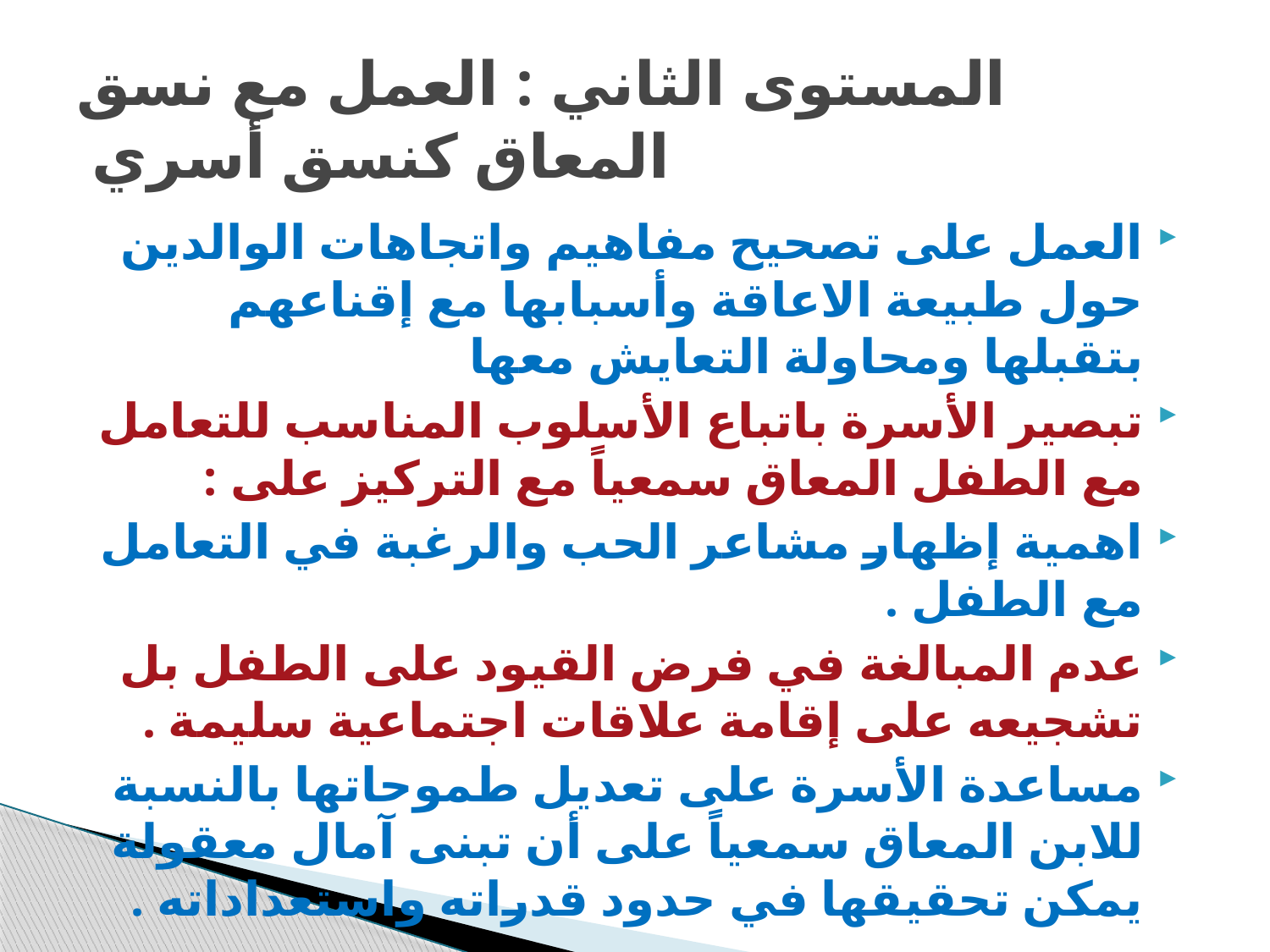

# المستوى الثاني : العمل مع نسق المعاق كنسق أسري
العمل على تصحيح مفاهيم واتجاهات الوالدين حول طبيعة الاعاقة وأسبابها مع إقناعهم بتقبلها ومحاولة التعايش معها
تبصير الأسرة باتباع الأسلوب المناسب للتعامل مع الطفل المعاق سمعياً مع التركيز على :
اهمية إظهار مشاعر الحب والرغبة في التعامل مع الطفل .
عدم المبالغة في فرض القيود على الطفل بل تشجيعه على إقامة علاقات اجتماعية سليمة .
مساعدة الأسرة على تعديل طموحاتها بالنسبة للابن المعاق سمعياً على أن تبنى آمال معقولة يمكن تحقيقها في حدود قدراته واستعداداته .